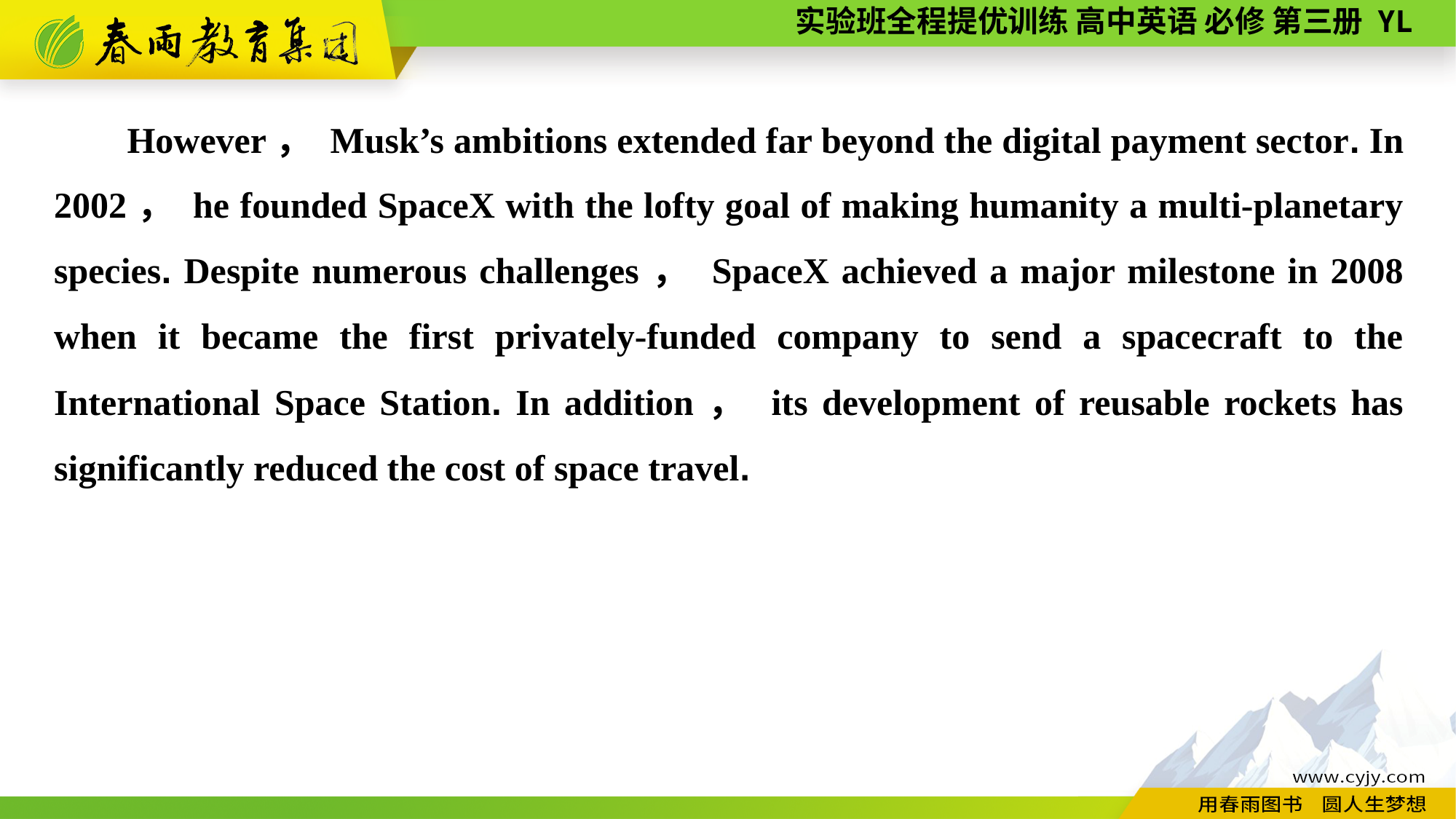

However， Musk’s ambitions extended far beyond the digital payment sector. In 2002， he founded SpaceX with the lofty goal of making humanity a multi-planetary species. Despite numerous challenges， SpaceX achieved a major milestone in 2008 when it became the first privately-funded company to send a spacecraft to the International Space Station. In addition， its development of reusable rockets has significantly reduced the cost of space travel.